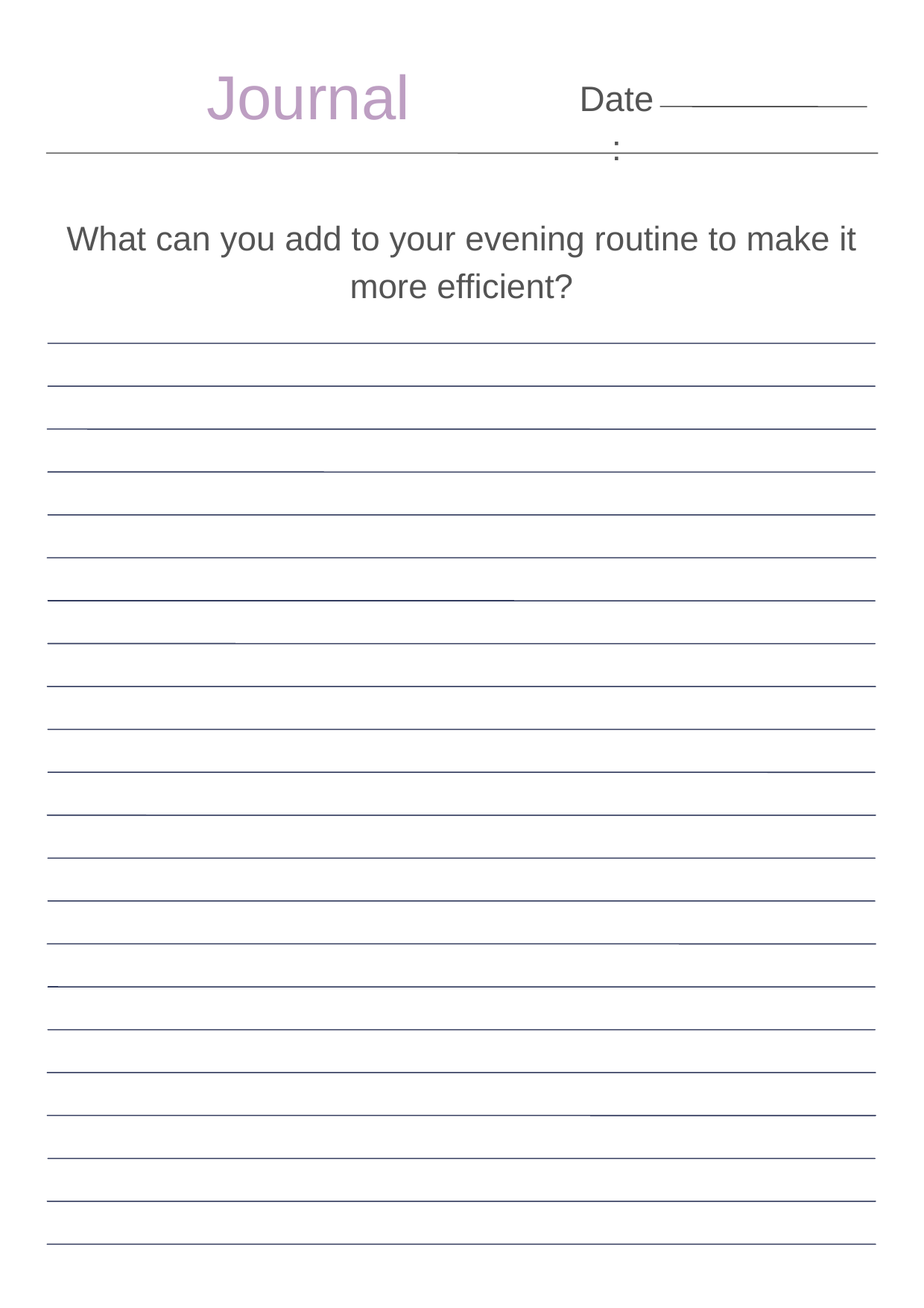

Journal
Date:

What can you add to your evening routine to make it more efficient?